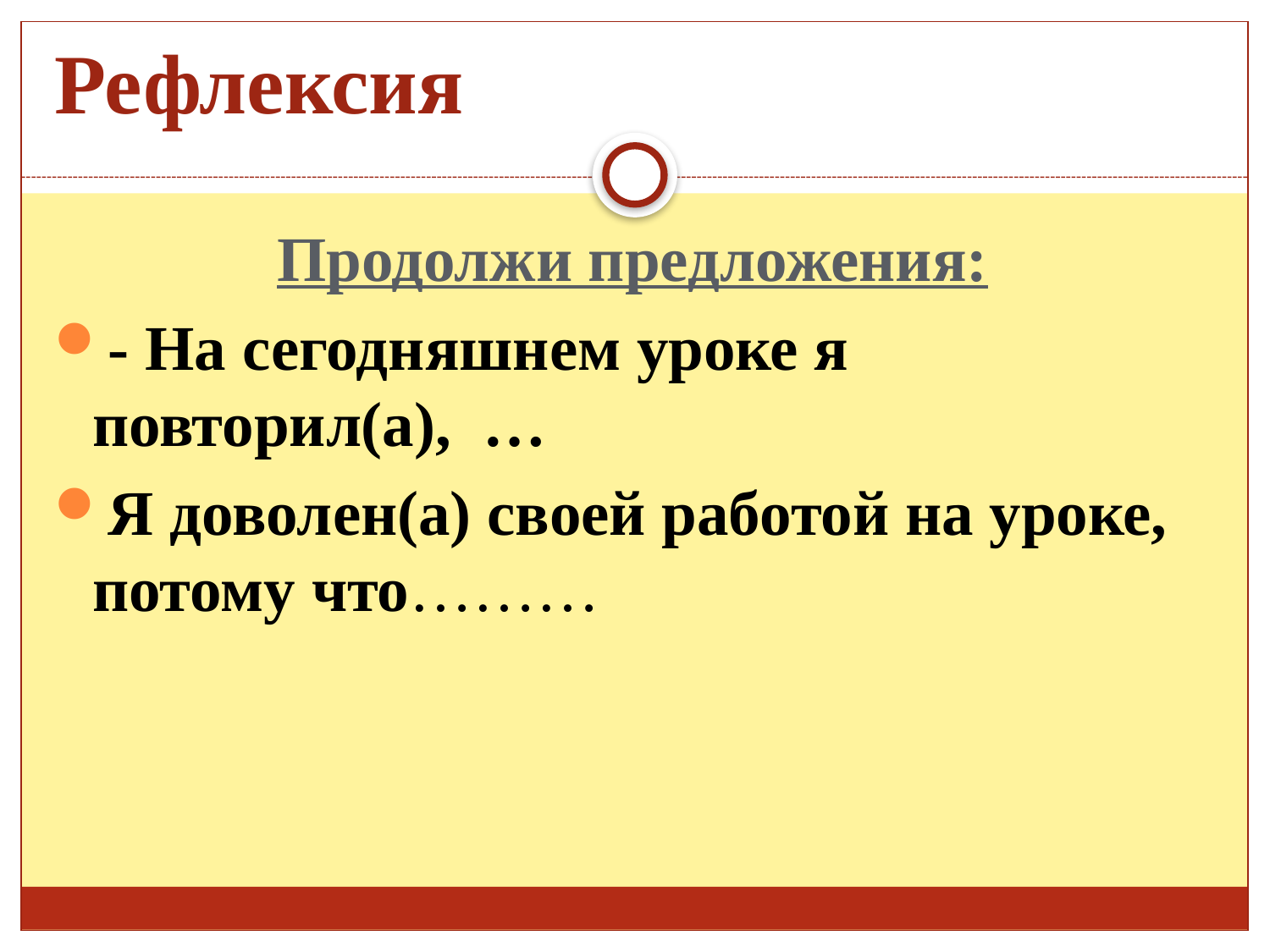

# Рефлексия
Продолжи предложения:
- На сегодняшнем уроке я повторил(а),  …
Я доволен(а) своей работой на уроке, потому что………